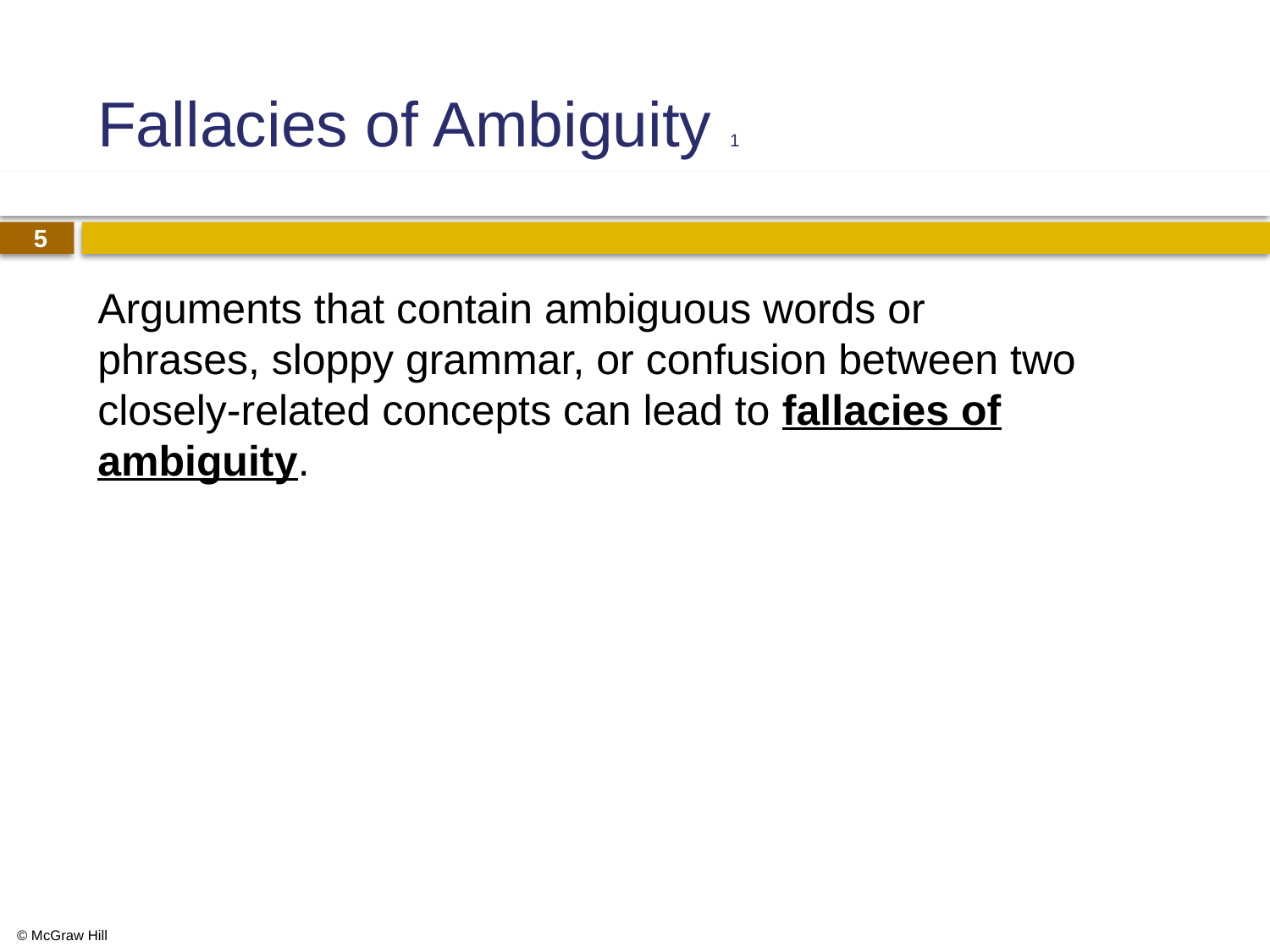

# Fallacies of Ambiguity 1
Arguments that contain ambiguous words or
phrases, sloppy grammar, or confusion between two closely-related concepts can lead to fallacies of ambiguity.